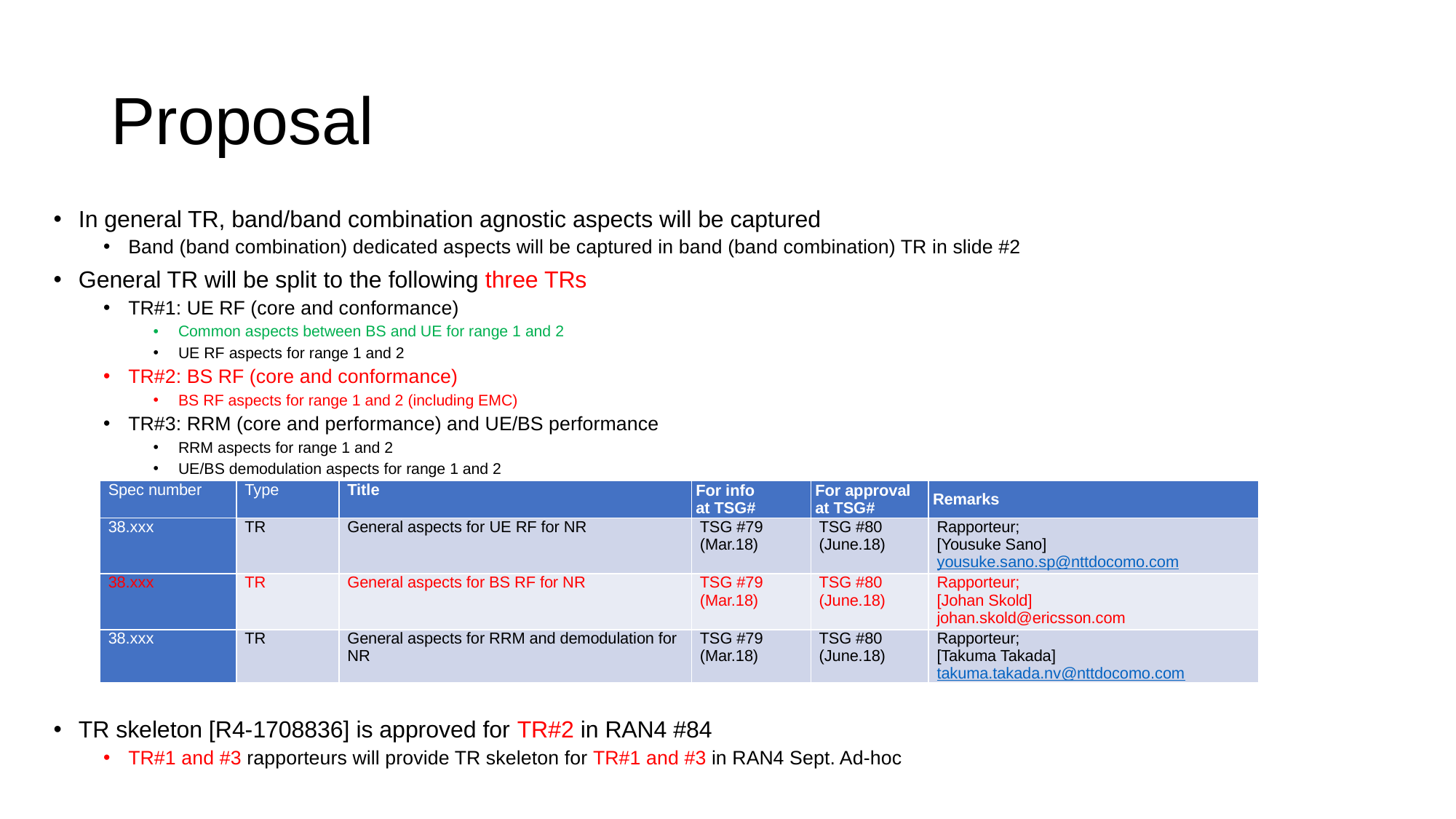

# Proposal
In general TR, band/band combination agnostic aspects will be captured
Band (band combination) dedicated aspects will be captured in band (band combination) TR in slide #2
General TR will be split to the following three TRs
TR#1: UE RF (core and conformance)
Common aspects between BS and UE for range 1 and 2
UE RF aspects for range 1 and 2
TR#2: BS RF (core and conformance)
BS RF aspects for range 1 and 2 (including EMC)
TR#3: RRM (core and performance) and UE/BS performance
RRM aspects for range 1 and 2
UE/BS demodulation aspects for range 1 and 2

TR skeleton [R4-1708836] is approved for TR#2 in RAN4 #84
TR#1 and #3 rapporteurs will provide TR skeleton for TR#1 and #3 in RAN4 Sept. Ad-hoc
| Spec number | Type | Title | For info at TSG# | For approval at TSG# | Remarks |
| --- | --- | --- | --- | --- | --- |
| 38.xxx | TR | General aspects for UE RF for NR | TSG #79 (Mar.18) | TSG #80 (June.18) | Rapporteur; [Yousuke Sano] yousuke.sano.sp@nttdocomo.com |
| 38.xxx | TR | General aspects for BS RF for NR | TSG #79 (Mar.18) | TSG #80 (June.18) | Rapporteur; [Johan Skold] johan.skold@ericsson.com |
| 38.xxx | TR | General aspects for RRM and demodulation for NR | TSG #79 (Mar.18) | TSG #80 (June.18) | Rapporteur; [Takuma Takada] takuma.takada.nv@nttdocomo.com |